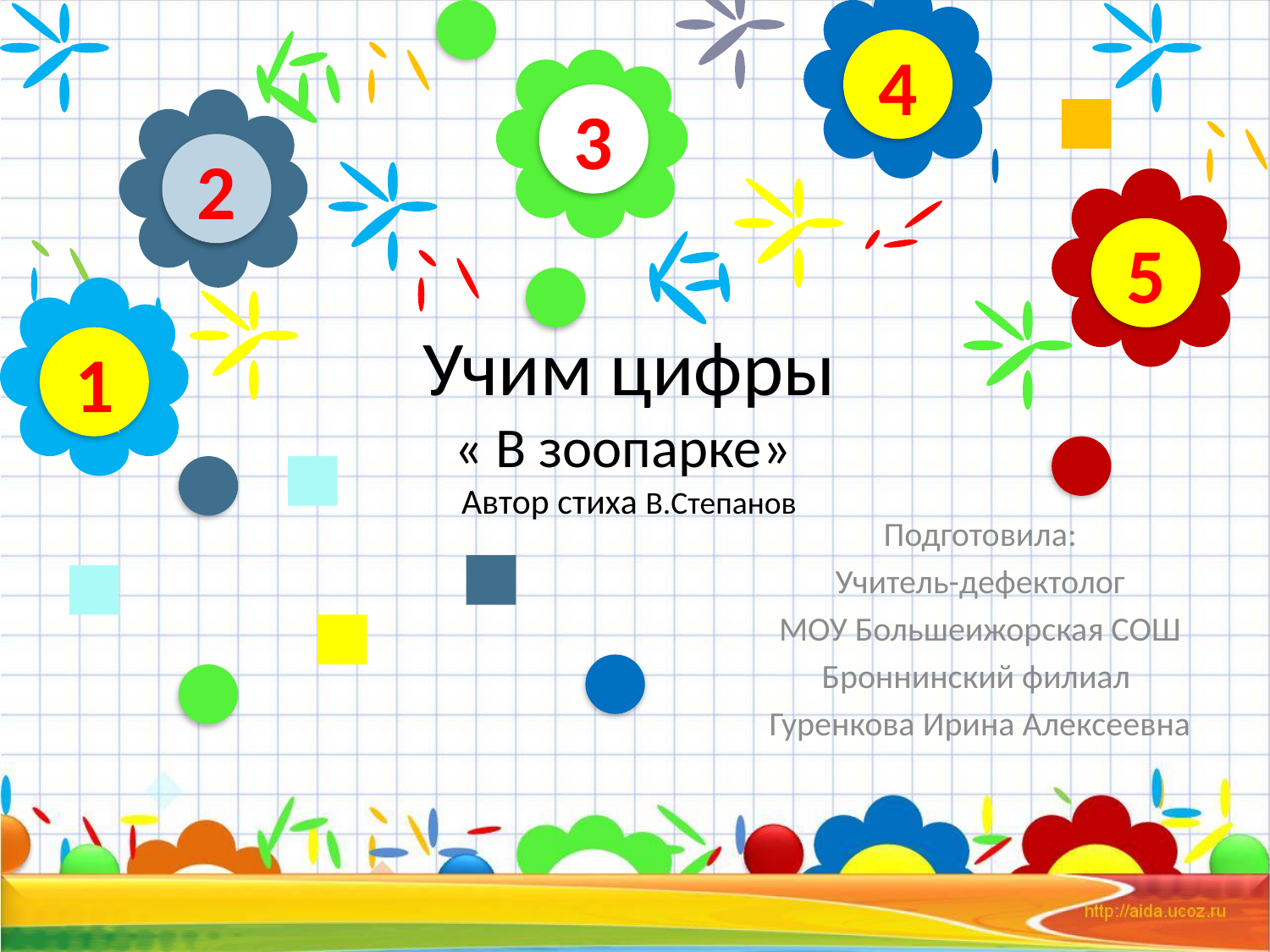

4

3

2

5

# Учим цифры « В зоопарке» Автор стиха В.Степанов
1

Подготовила:
Учитель-дефектолог
МОУ Большеижорская СОШ
Броннинский филиал
Гуренкова Ирина Алексеевна